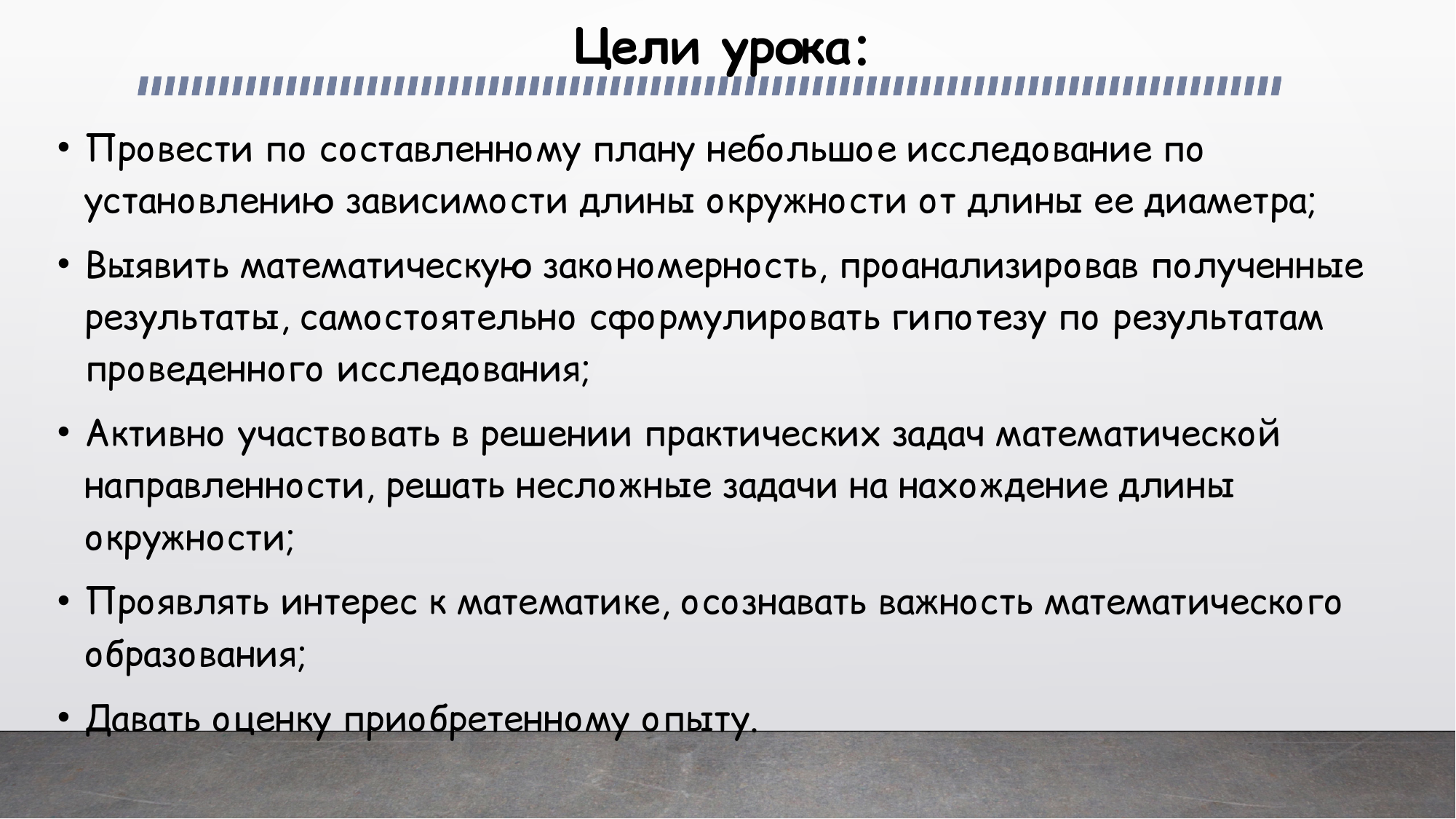

# Цели урока:
Провести по составленному плану небольшое исследование по установлению зависимости длины окружности от длины ее диаметра;
Выявить математическую закономерность, проанализировав полученные результаты, самостоятельно сформулировать гипотезу по результатам проведенного исследования;
Активно участвовать в решении практических задач математической направленности, решать несложные задачи на нахождение длины окружности;
Проявлять интерес к математике, осознавать важность математического образования;
Давать оценку приобретенному опыту.